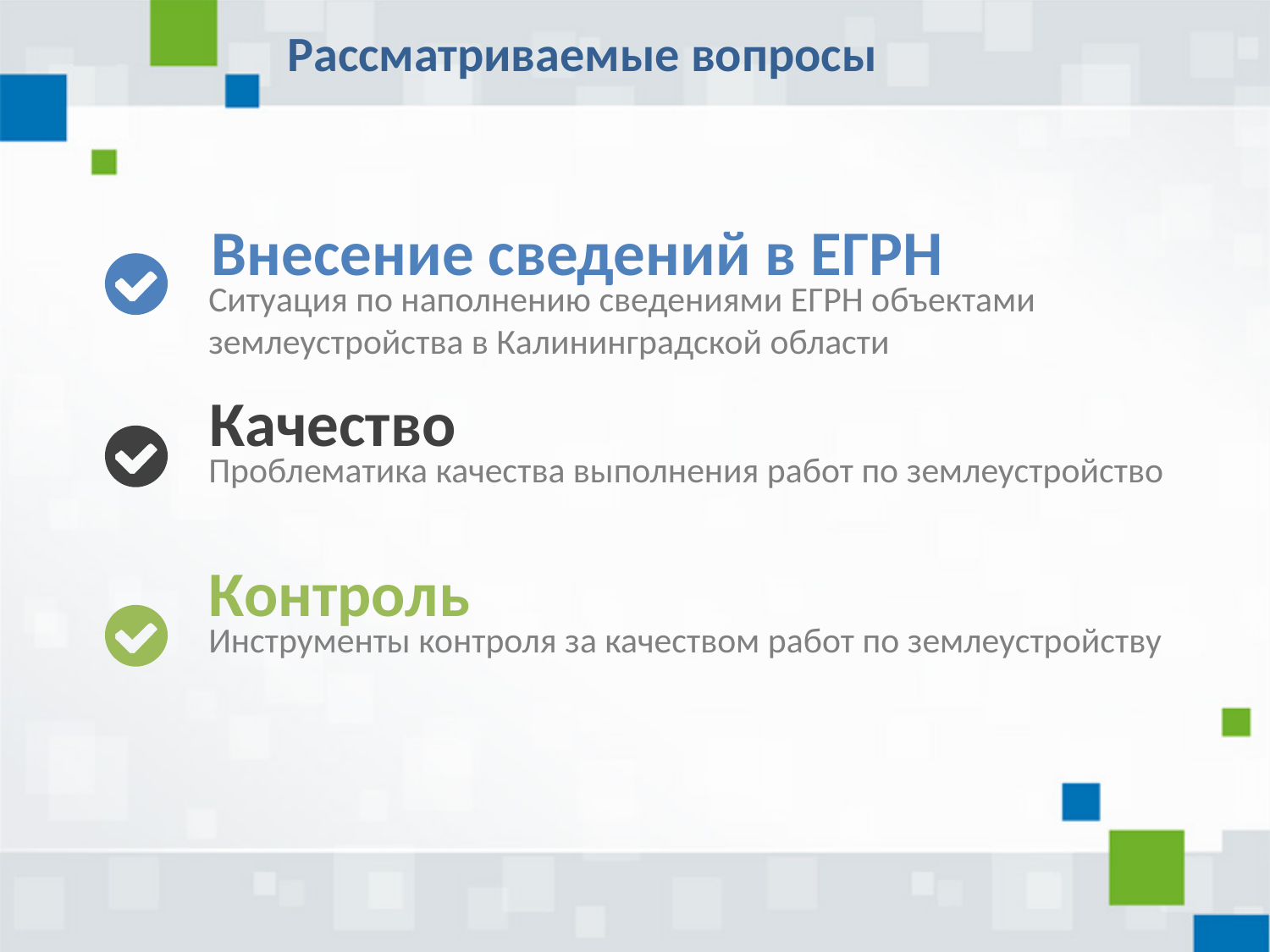

Рассматриваемые вопросы

Внесение сведений в ЕГРН
Ситуация по наполнению сведениями ЕГРН объектами землеустройства в Калининградской области

Качество
Проблематика качества выполнения работ по землеустройство

Контроль
Инструменты контроля за качеством работ по землеустройству